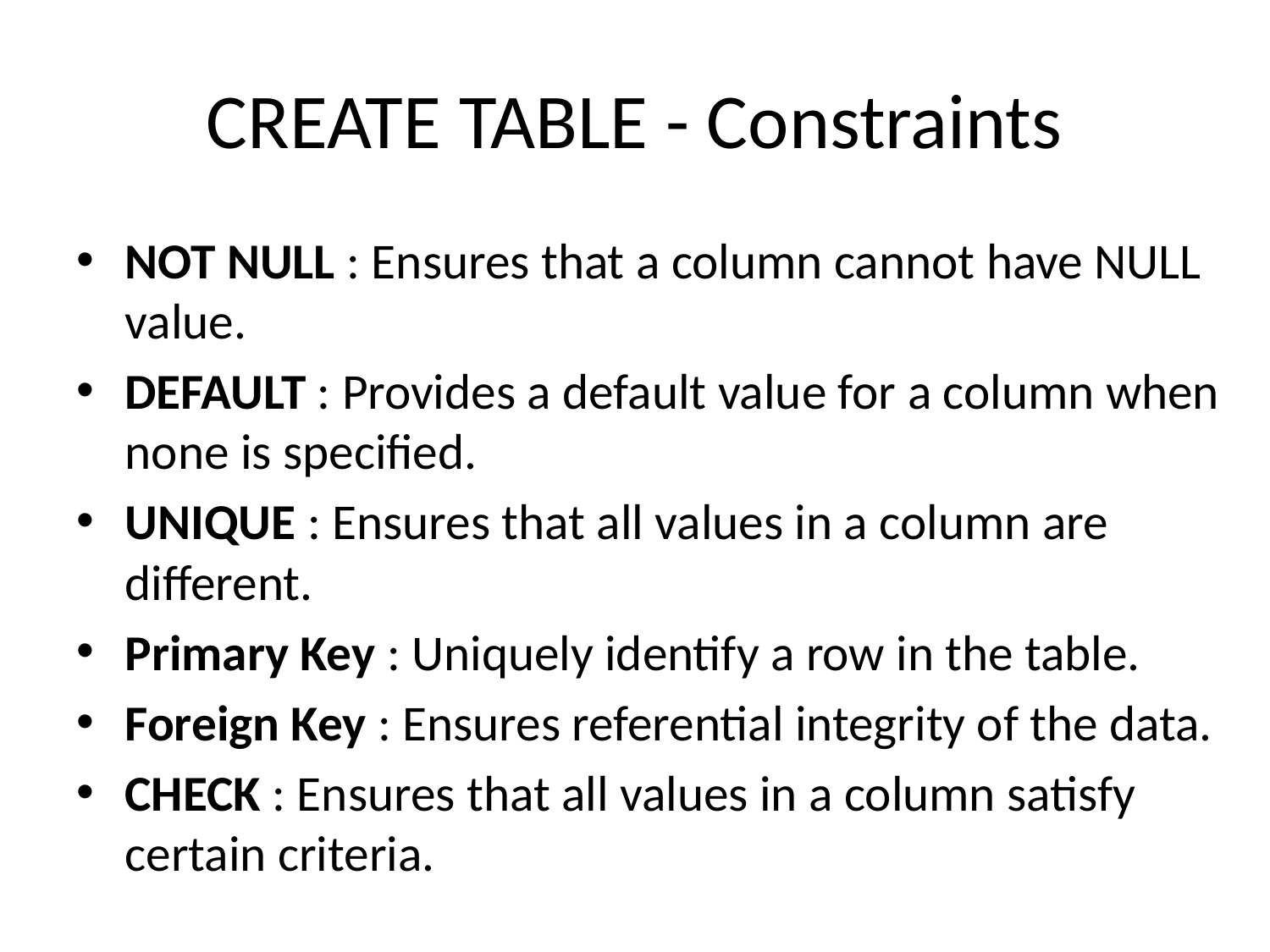

# CREATE TABLE - Constraints
NOT NULL : Ensures that a column cannot have NULL value.
DEFAULT : Provides a default value for a column when none is specified.
UNIQUE : Ensures that all values in a column are different.
Primary Key : Uniquely identify a row in the table.
Foreign Key : Ensures referential integrity of the data.
CHECK : Ensures that all values in a column satisfy certain criteria.